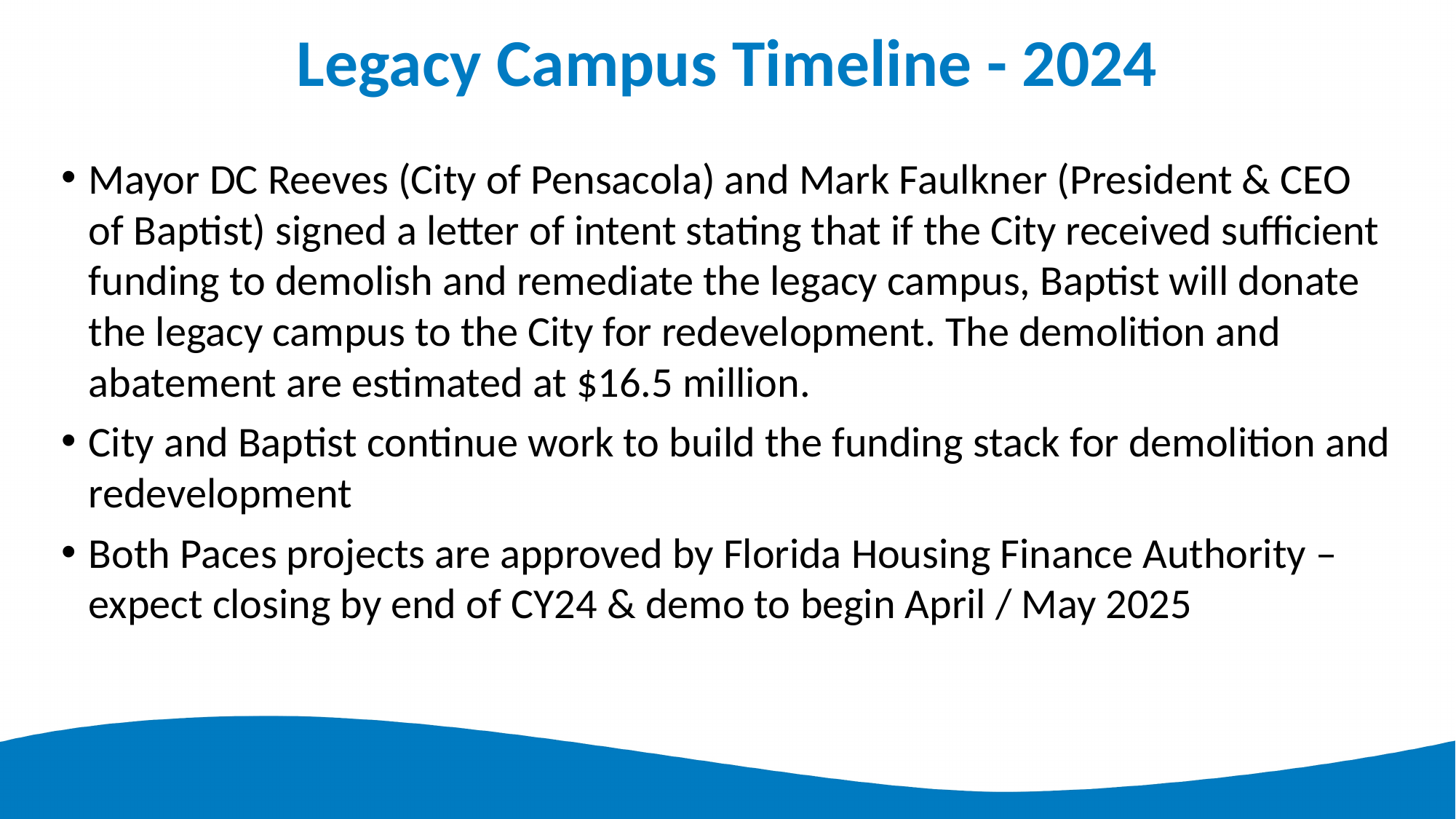

# Legacy Campus Timeline - 2024
Mayor DC Reeves (City of Pensacola) and Mark Faulkner (President & CEO of Baptist) signed a letter of intent stating that if the City received sufficient funding to demolish and remediate the legacy campus, Baptist will donate the legacy campus to the City for redevelopment. The demolition and abatement are estimated at $16.5 million.
City and Baptist continue work to build the funding stack for demolition and redevelopment
Both Paces projects are approved by Florida Housing Finance Authority – expect closing by end of CY24 & demo to begin April / May 2025